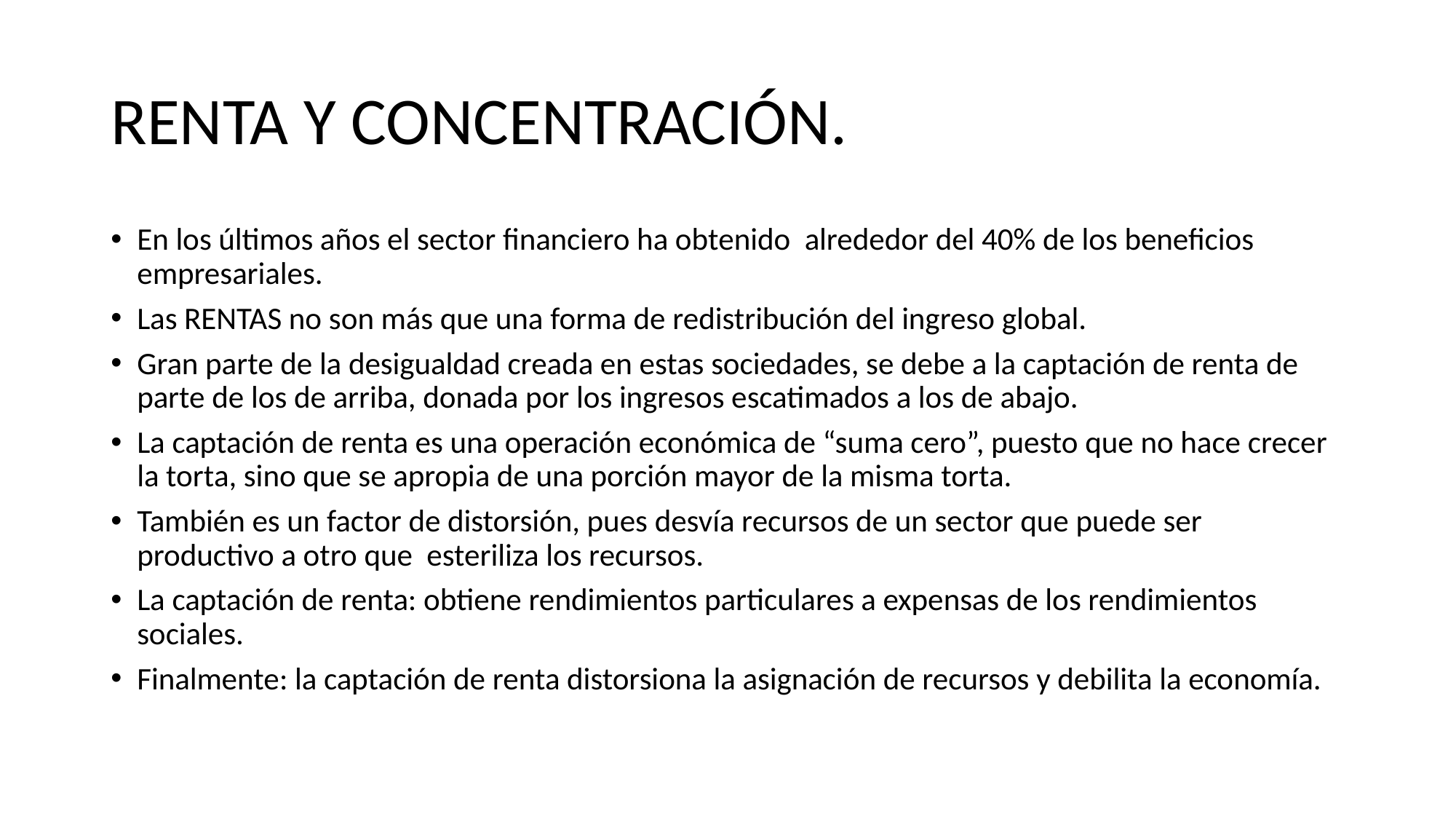

# RENTA Y CONCENTRACIÓN.
En los últimos años el sector financiero ha obtenido  alrededor del 40% de los beneficios empresariales.
Las RENTAS no son más que una forma de redistribución del ingreso global.
Gran parte de la desigualdad creada en estas sociedades, se debe a la captación de renta de parte de los de arriba, donada por los ingresos escatimados a los de abajo.
La captación de renta es una operación económica de “suma cero”, puesto que no hace crecer la torta, sino que se apropia de una porción mayor de la misma torta.
También es un factor de distorsión, pues desvía recursos de un sector que puede ser productivo a otro que  esteriliza los recursos.
La captación de renta: obtiene rendimientos particulares a expensas de los rendimientos sociales.
Finalmente: la captación de renta distorsiona la asignación de recursos y debilita la economía.